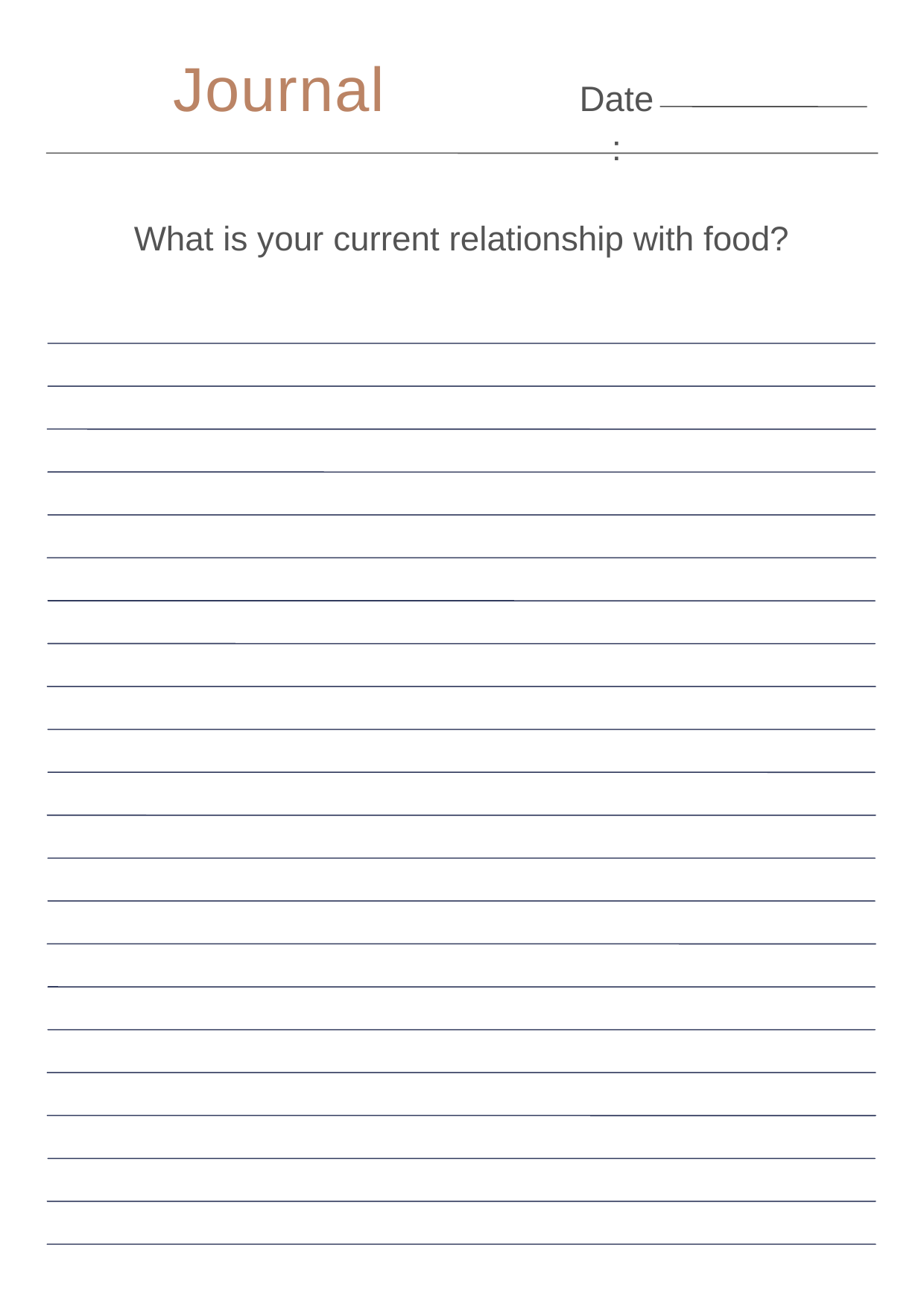

Journal
Date:

What is your current relationship with food?